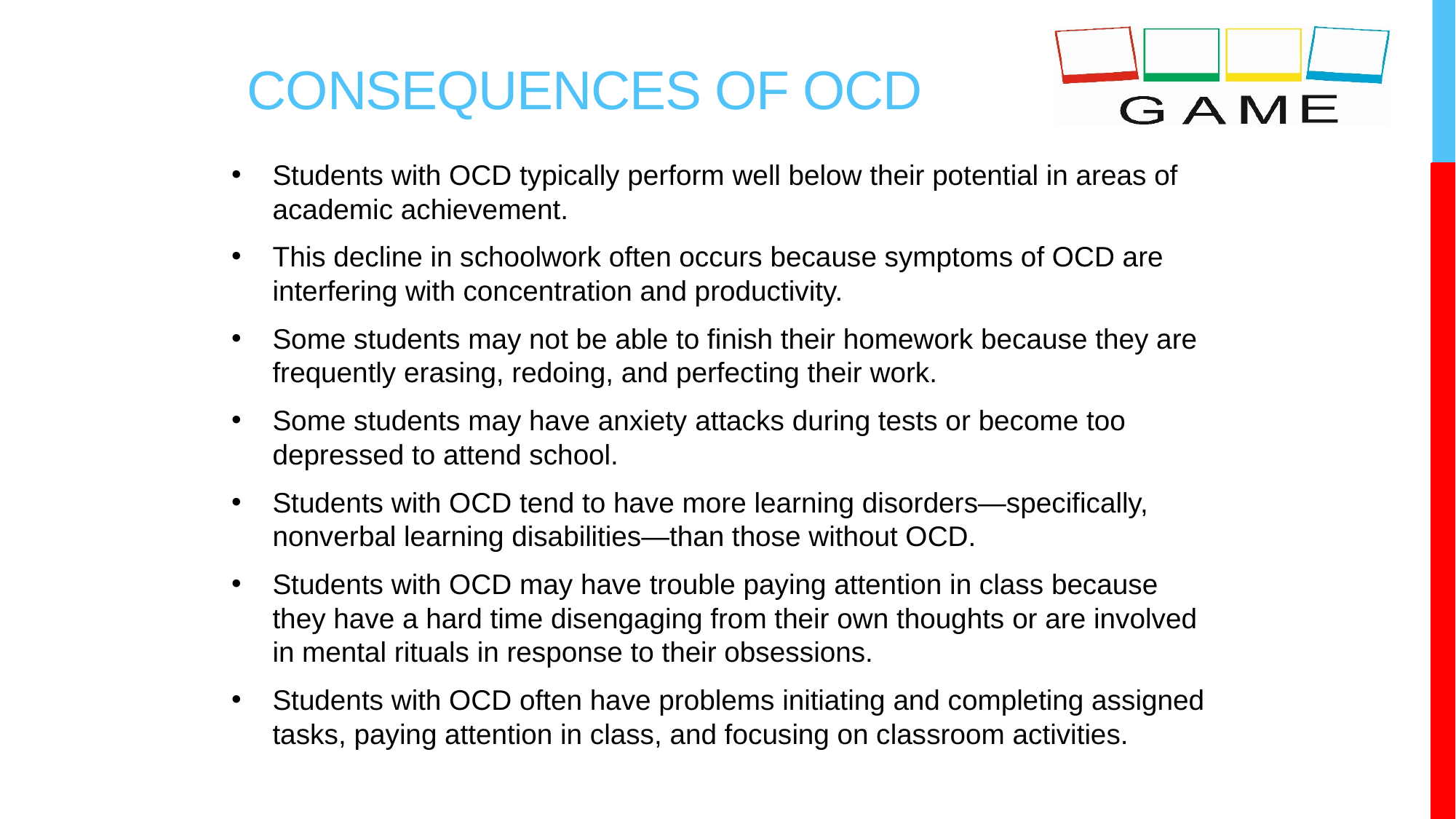

# Consequences of ocd
Students with OCD typically perform well below their potential in areas of academic achievement.
This decline in schoolwork often occurs because symptoms of OCD are interfering with concentration and productivity.
Some students may not be able to finish their homework because they are frequently erasing, redoing, and perfecting their work.
Some students may have anxiety attacks during tests or become too depressed to attend school.
Students with OCD tend to have more learning disorders—specifically, nonverbal learning disabilities—than those without OCD.
Students with OCD may have trouble paying attention in class because they have a hard time disengaging from their own thoughts or are involved in mental rituals in response to their obsessions.
Students with OCD often have problems initiating and completing assigned tasks, paying attention in class, and focusing on classroom activities.